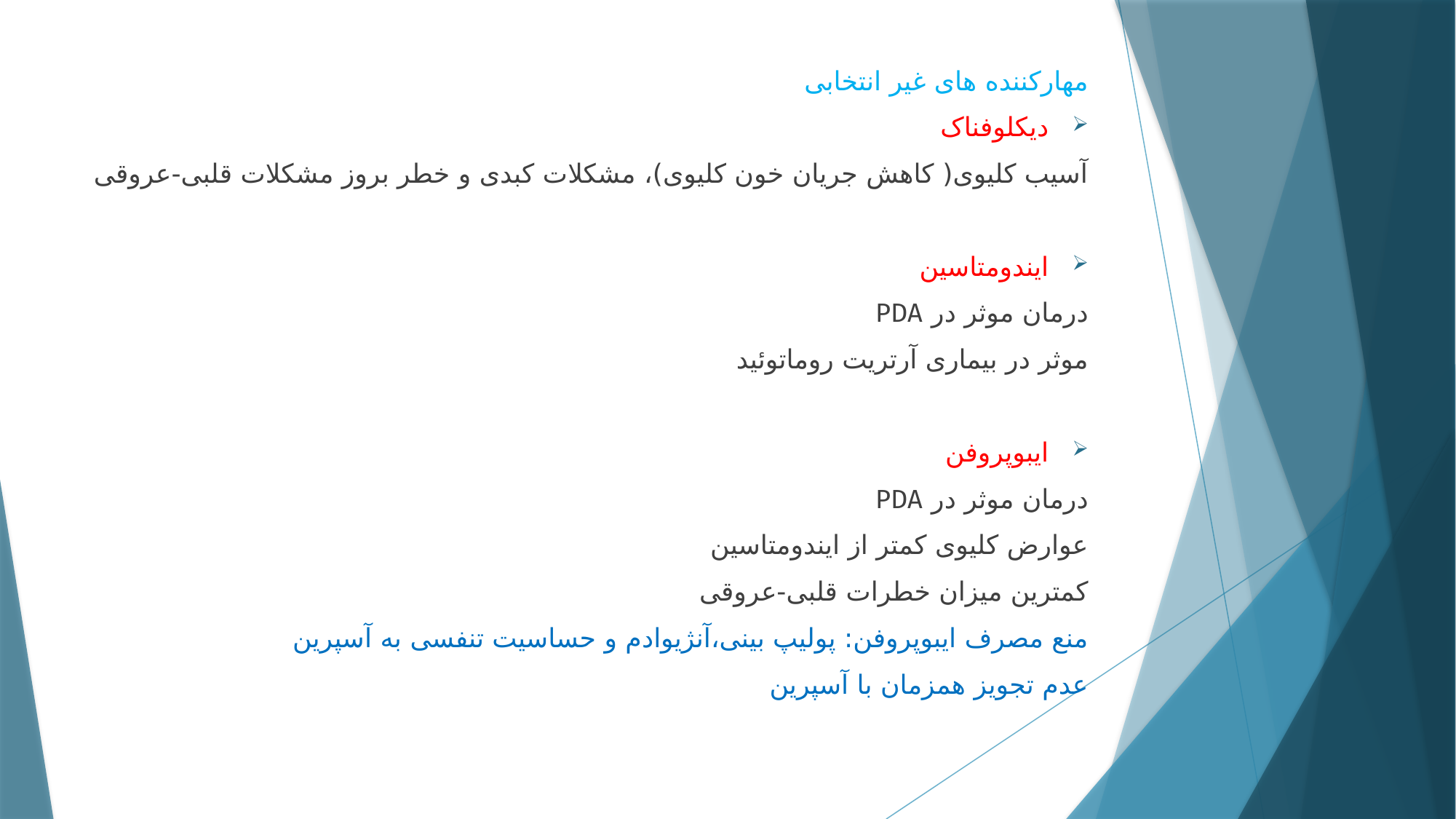

مهارکننده های غیر انتخابی
دیکلوفناک
آسیب کلیوی( کاهش جریان خون کلیوی)، مشکلات کبدی و خطر بروز مشکلات قلبی-عروقی

ایندومتاسین
درمان موثر در PDA
موثر در بیماری آرتریت روماتوئید

ایبوپروفن
درمان موثر در PDA
عوارض کلیوی کمتر از ایندومتاسین
کمترین میزان خطرات قلبی-عروقی
منع مصرف ایبوپروفن: پولیپ بینی،آنژیوادم و حساسیت تنفسی به آسپرین
عدم تجویز همزمان با آسپرین